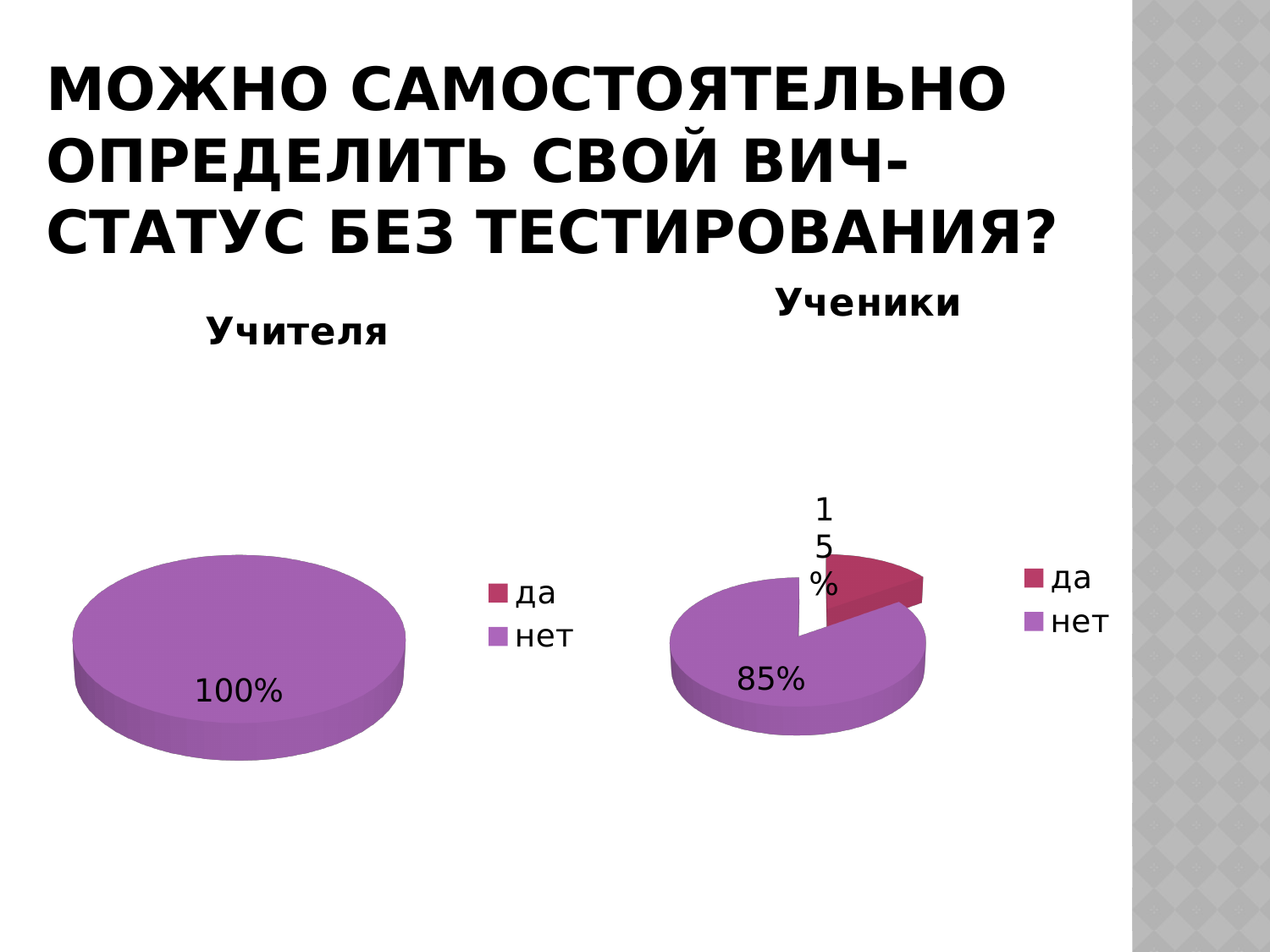

# Можно самостоятельно определить свой ВИЧ-статус без тестирования?

[unsupported chart]

[unsupported chart]